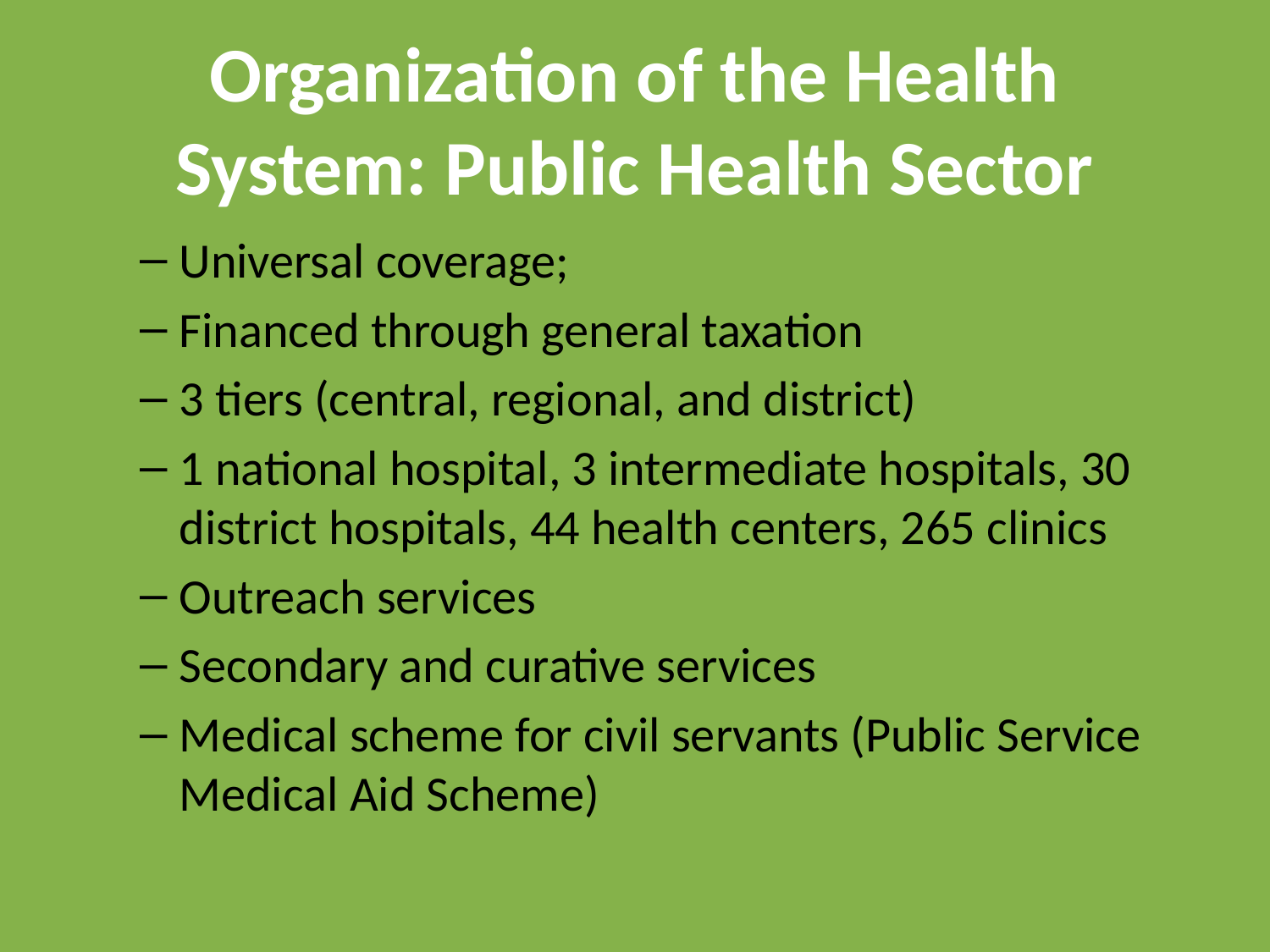

# Organization of the Health System: Public Health Sector
Universal coverage;
Financed through general taxation
3 tiers (central, regional, and district)
1 national hospital, 3 intermediate hospitals, 30 district hospitals, 44 health centers, 265 clinics
Outreach services
Secondary and curative services
Medical scheme for civil servants (Public Service Medical Aid Scheme)